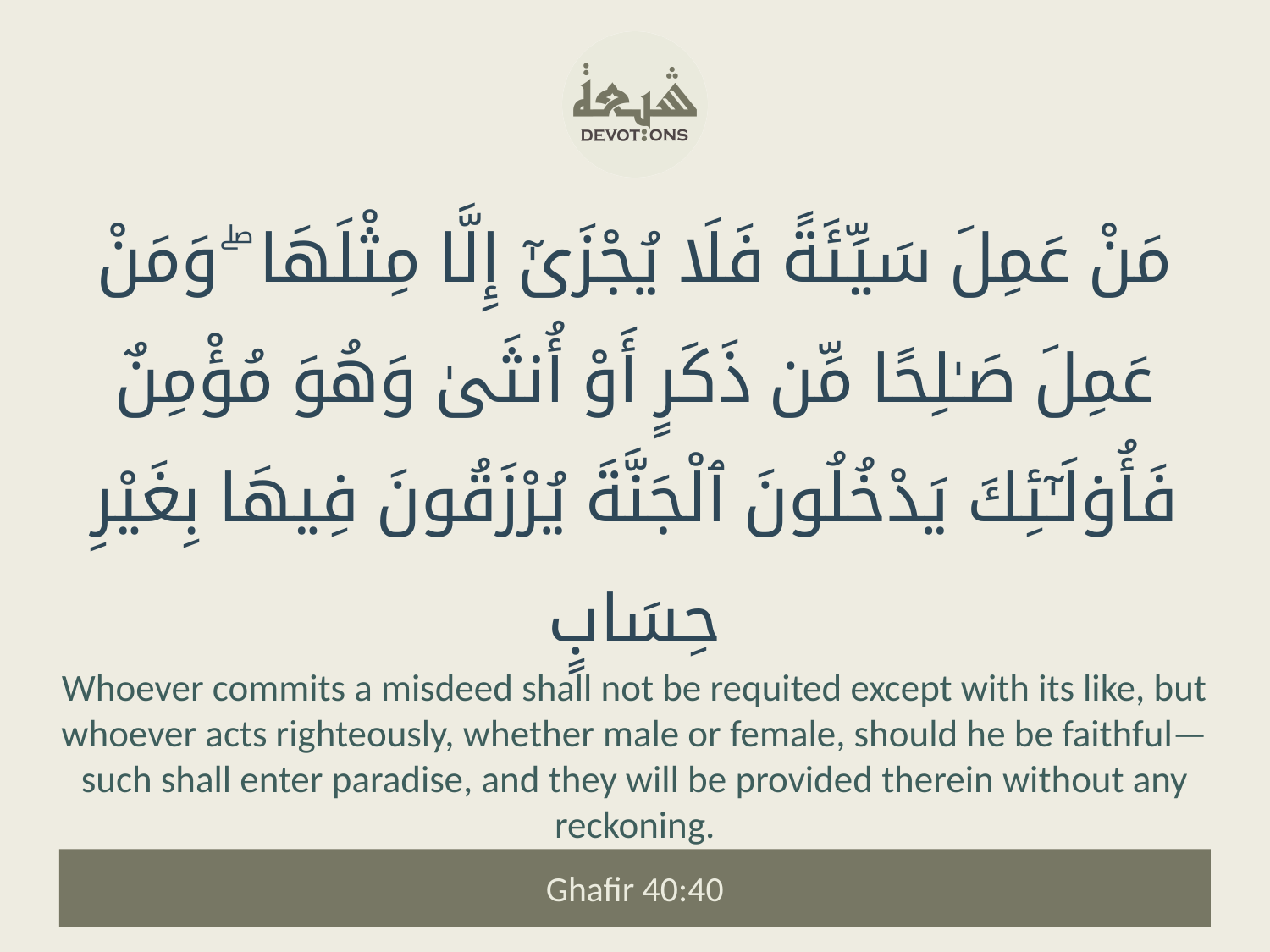

مَنْ عَمِلَ سَيِّئَةً فَلَا يُجْزَىٰٓ إِلَّا مِثْلَهَا ۖ وَمَنْ عَمِلَ صَـٰلِحًا مِّن ذَكَرٍ أَوْ أُنثَىٰ وَهُوَ مُؤْمِنٌ فَأُو۟لَـٰٓئِكَ يَدْخُلُونَ ٱلْجَنَّةَ يُرْزَقُونَ فِيهَا بِغَيْرِ حِسَابٍ
Whoever commits a misdeed shall not be requited except with its like, but whoever acts righteously, whether male or female, should he be faithful—such shall enter paradise, and they will be provided therein without any reckoning.
Ghafir 40:40